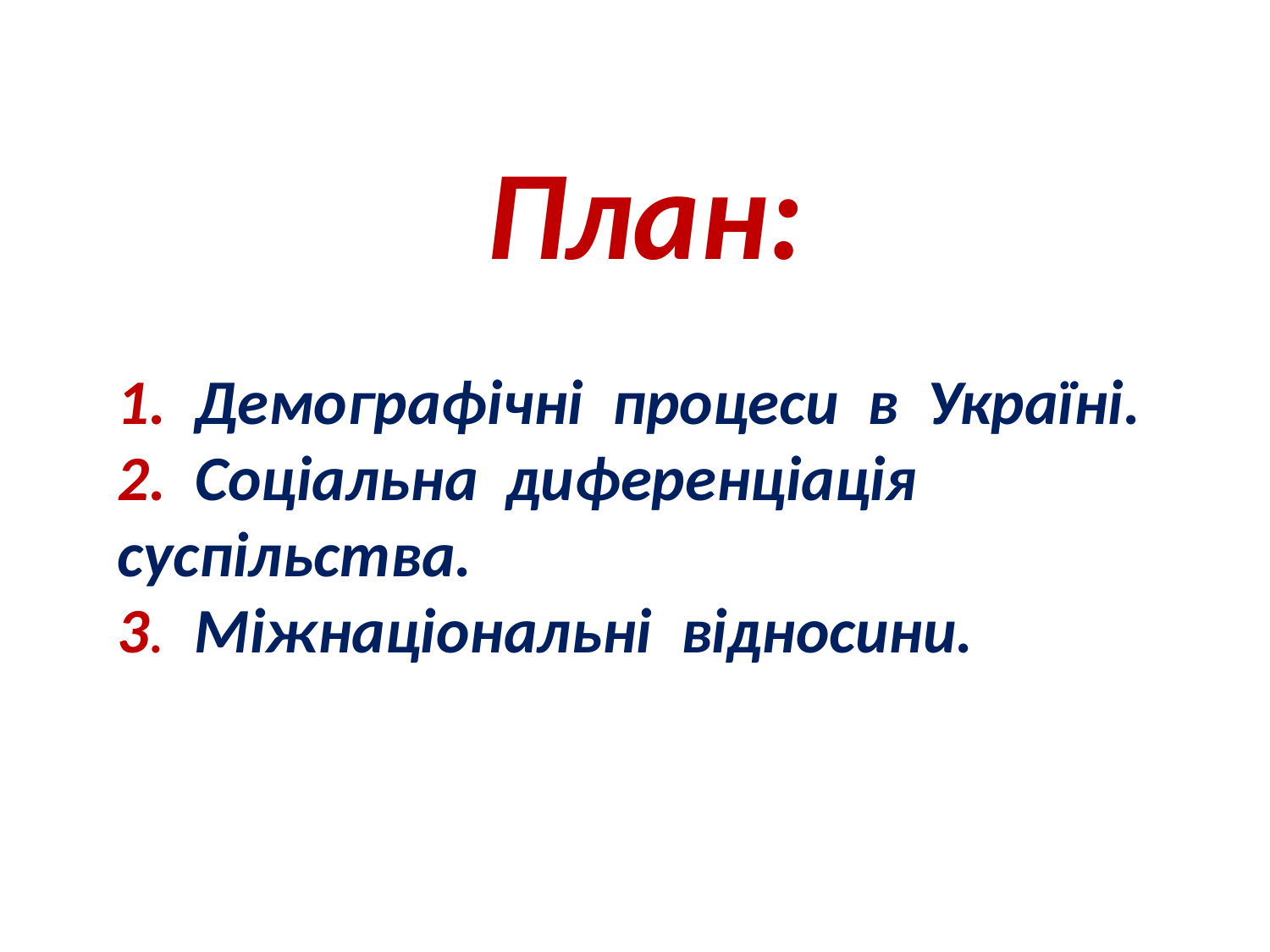

План:

1.  Демографічні  процеси  в  Україні.
2.  Соціальна  диференціація  суспільства.
3.  Міжнаціональні  відносини.